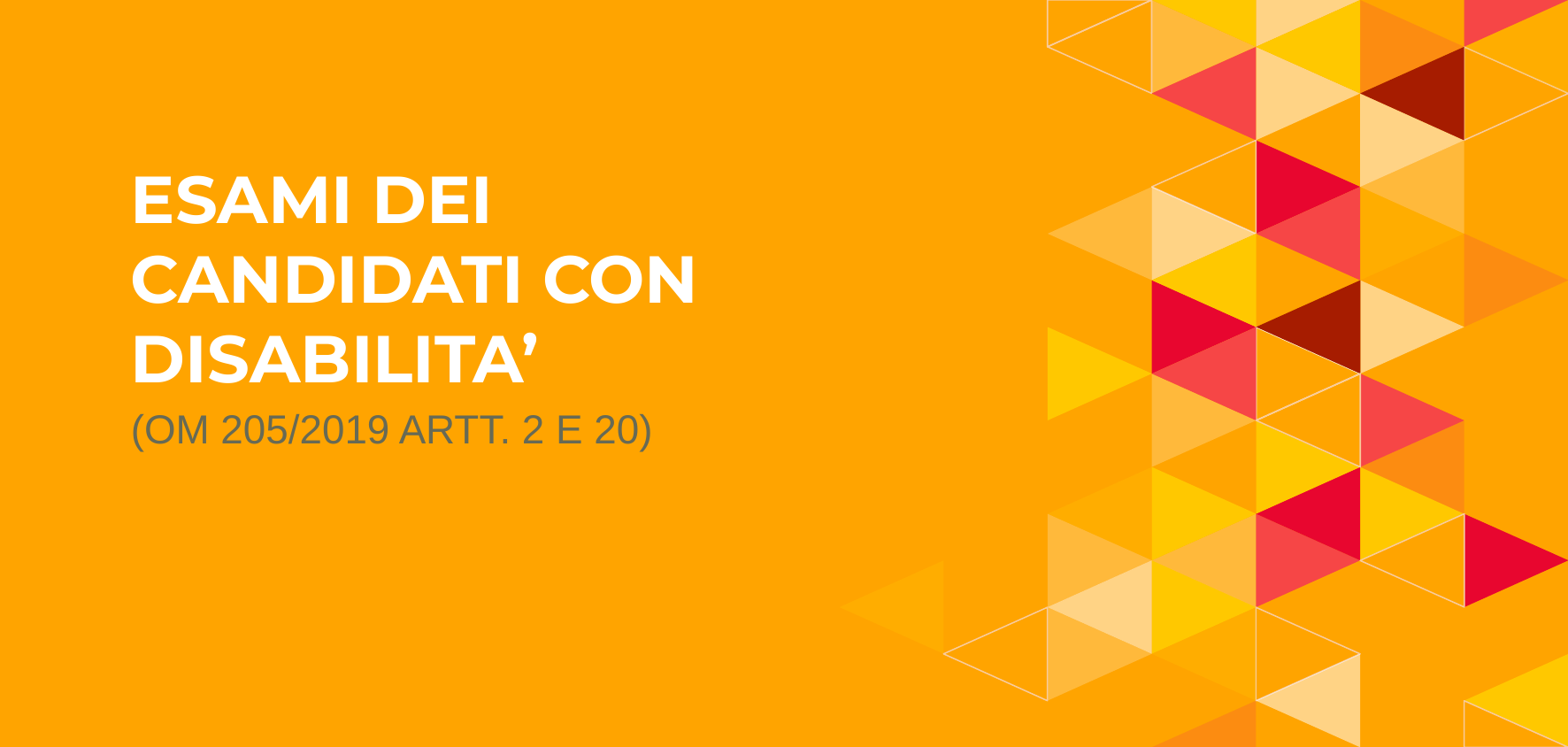

# 1.
ESAMI DEI CANDIDATI CON DISABILITA’
(OM 205/2019 ARTT. 2 E 20)